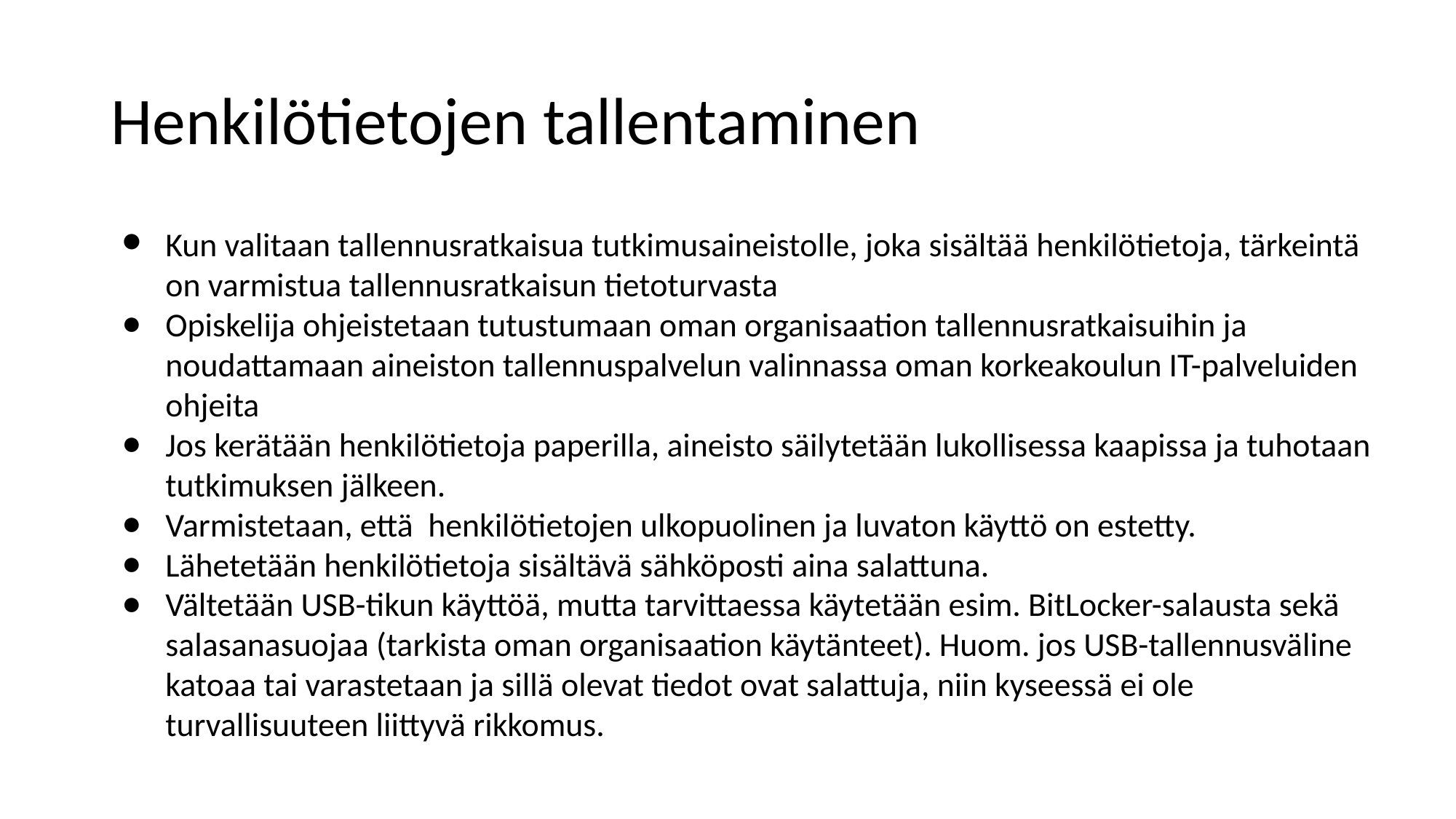

# Henkilötietojen tallentaminen
Kun valitaan tallennusratkaisua tutkimusaineistolle, joka sisältää henkilötietoja, tärkeintä on varmistua tallennusratkaisun tietoturvasta
Opiskelija ohjeistetaan tutustumaan oman organisaation tallennusratkaisuihin ja noudattamaan aineiston tallennuspalvelun valinnassa oman korkeakoulun IT-palveluiden ohjeita
Jos kerätään henkilötietoja paperilla, aineisto säilytetään lukollisessa kaapissa ja tuhotaan tutkimuksen jälkeen.
Varmistetaan, että  henkilötietojen ulkopuolinen ja luvaton käyttö on estetty.
Lähetetään henkilötietoja sisältävä sähköposti aina salattuna.
Vältetään USB-tikun käyttöä, mutta tarvittaessa käytetään esim. BitLocker-salausta sekä salasanasuojaa (tarkista oman organisaation käytänteet). Huom. jos USB-tallennusväline katoaa tai varastetaan ja sillä olevat tiedot ovat salattuja, niin kyseessä ei ole turvallisuuteen liittyvä rikkomus.